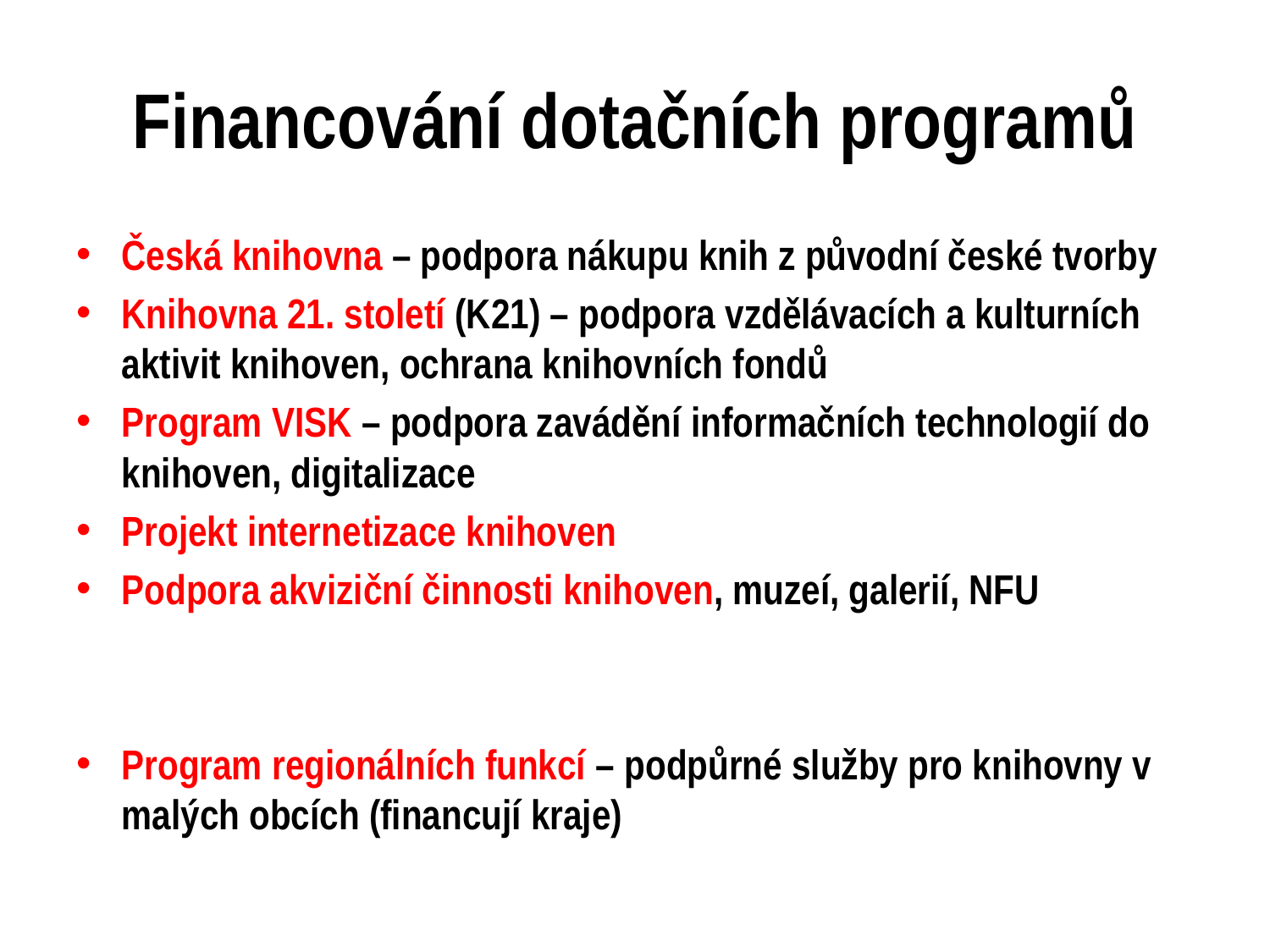

# Financování dotačních programů
Česká knihovna – podpora nákupu knih z původní české tvorby
Knihovna 21. století (K21) – podpora vzdělávacích a kulturních aktivit knihoven, ochrana knihovních fondů
Program VISK – podpora zavádění informačních technologií do knihoven, digitalizace
Projekt internetizace knihoven
Podpora akviziční činnosti knihoven, muzeí, galerií, NFU

Program regionálních funkcí – podpůrné služby pro knihovny v malých obcích (financují kraje)